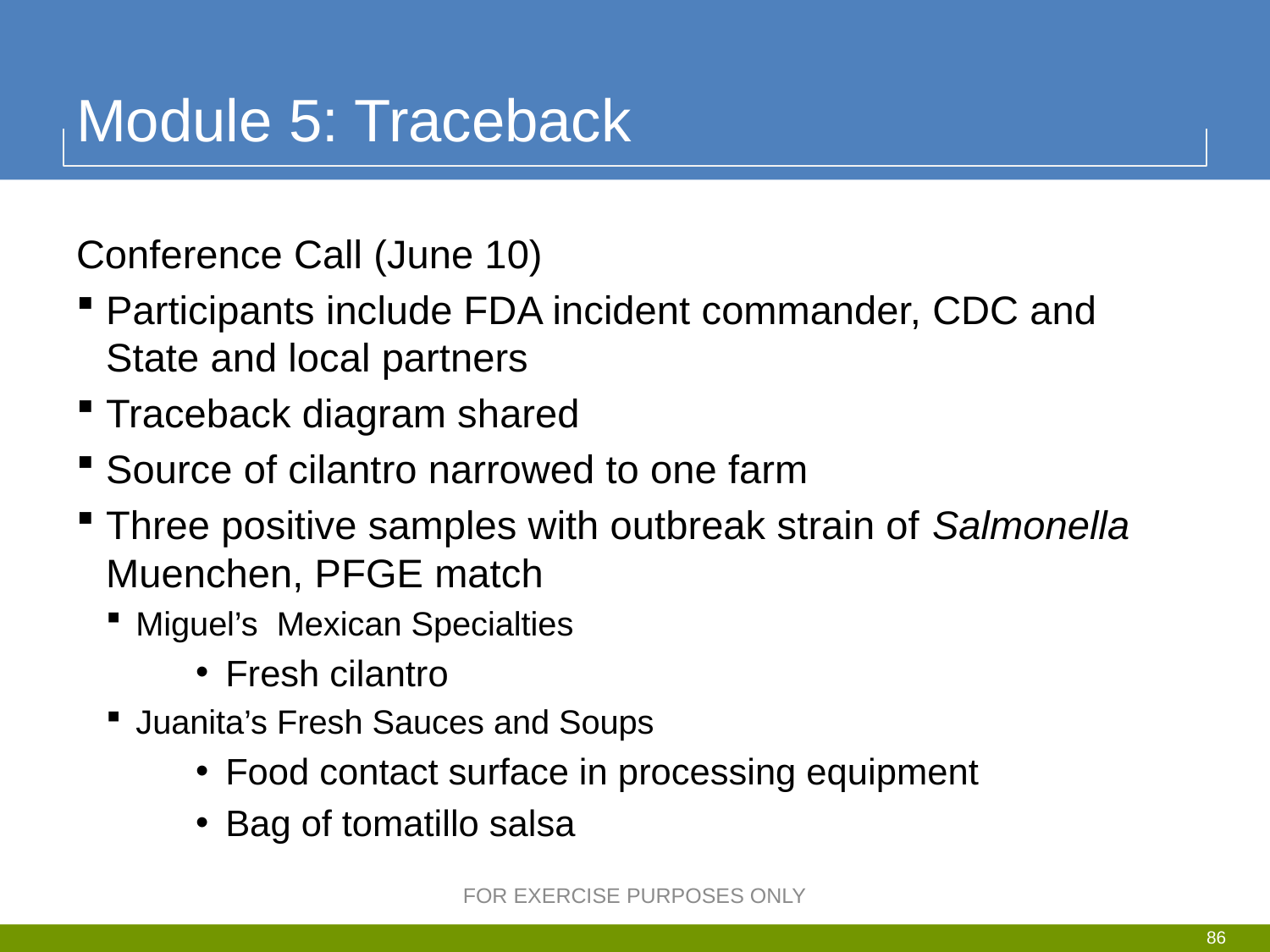

# Module 5: Traceback
Conference Call (June 10)
Participants include FDA incident commander, CDC and State and local partners
Traceback diagram shared
Source of cilantro narrowed to one farm
Three positive samples with outbreak strain of Salmonella Muenchen, PFGE match
Miguel’s  Mexican Specialties
Fresh cilantro
Juanita’s Fresh Sauces and Soups
Food contact surface in processing equipment
Bag of tomatillo salsa

FOR EXERCISE PURPOSES ONLY